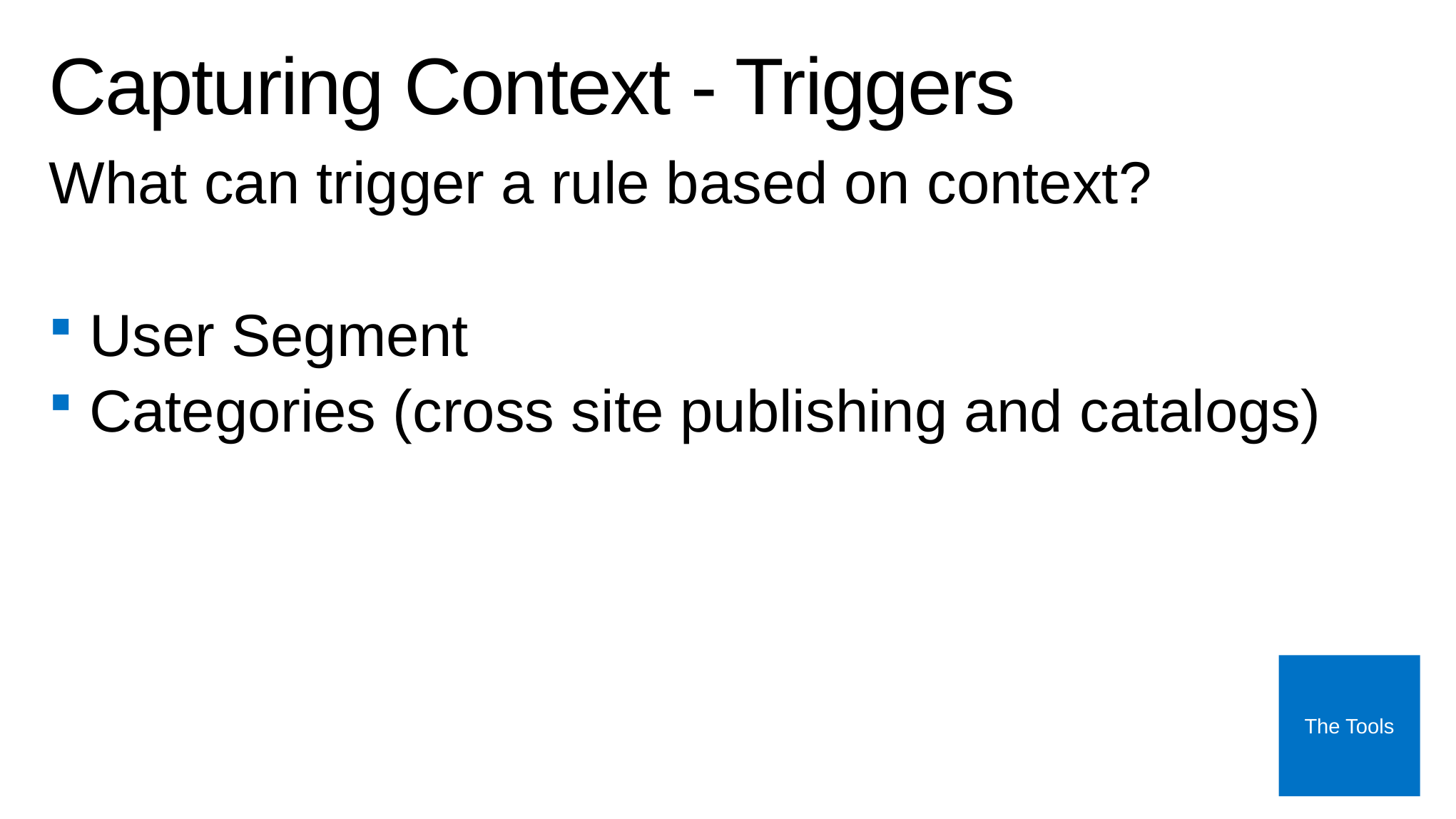

# Capturing Context - Triggers
What can trigger a rule based on context?

User Segment
Categories (cross site publishing and catalogs)

The Tools